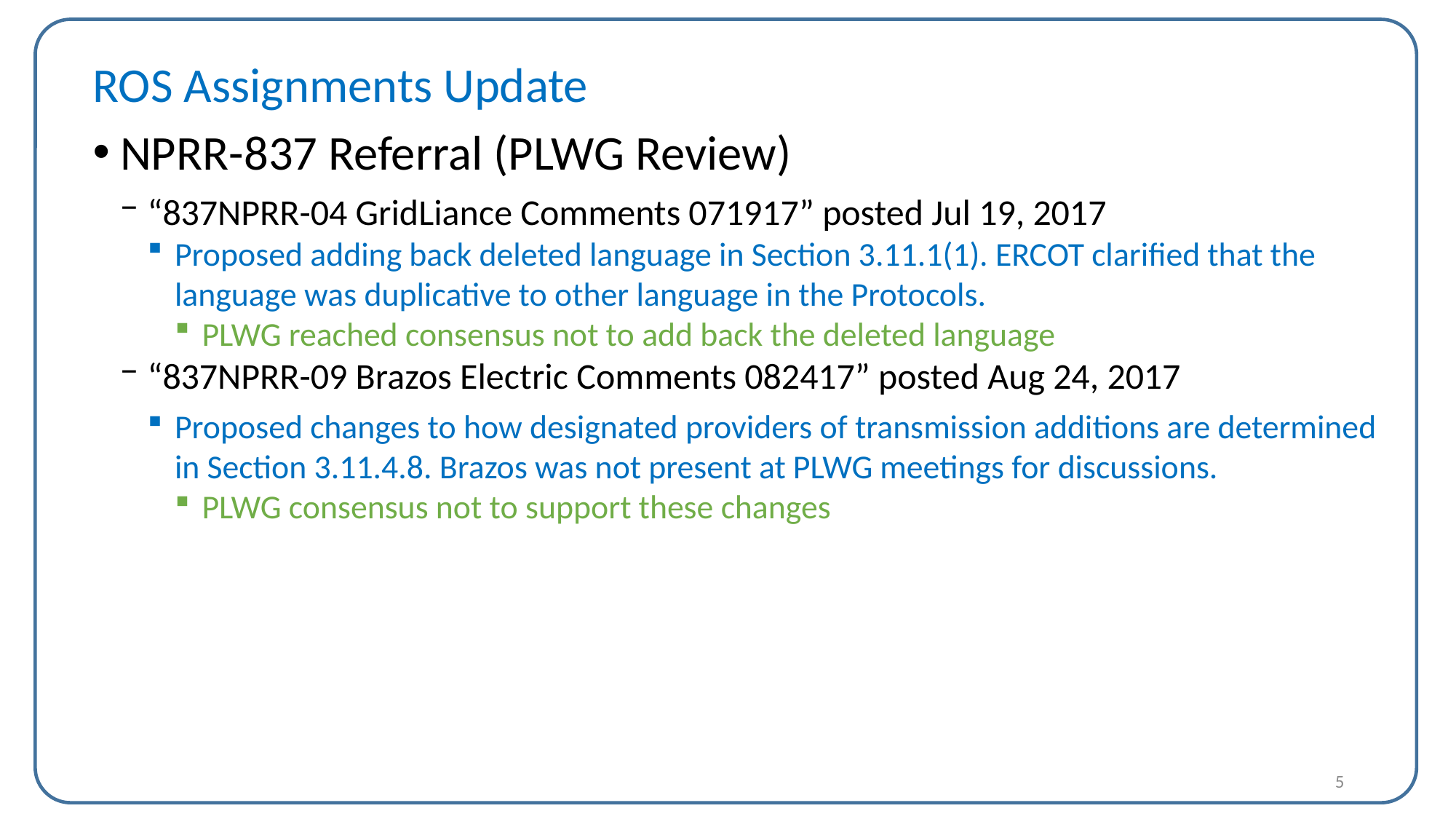

ROS Assignments Update
NPRR-837 Referral (PLWG Review)
“837NPRR-04 GridLiance Comments 071917” posted Jul 19, 2017
Proposed adding back deleted language in Section 3.11.1(1). ERCOT clarified that the language was duplicative to other language in the Protocols.
PLWG reached consensus not to add back the deleted language
“837NPRR-09 Brazos Electric Comments 082417” posted Aug 24, 2017
Proposed changes to how designated providers of transmission additions are determined in Section 3.11.4.8. Brazos was not present at PLWG meetings for discussions.
PLWG consensus not to support these changes

5